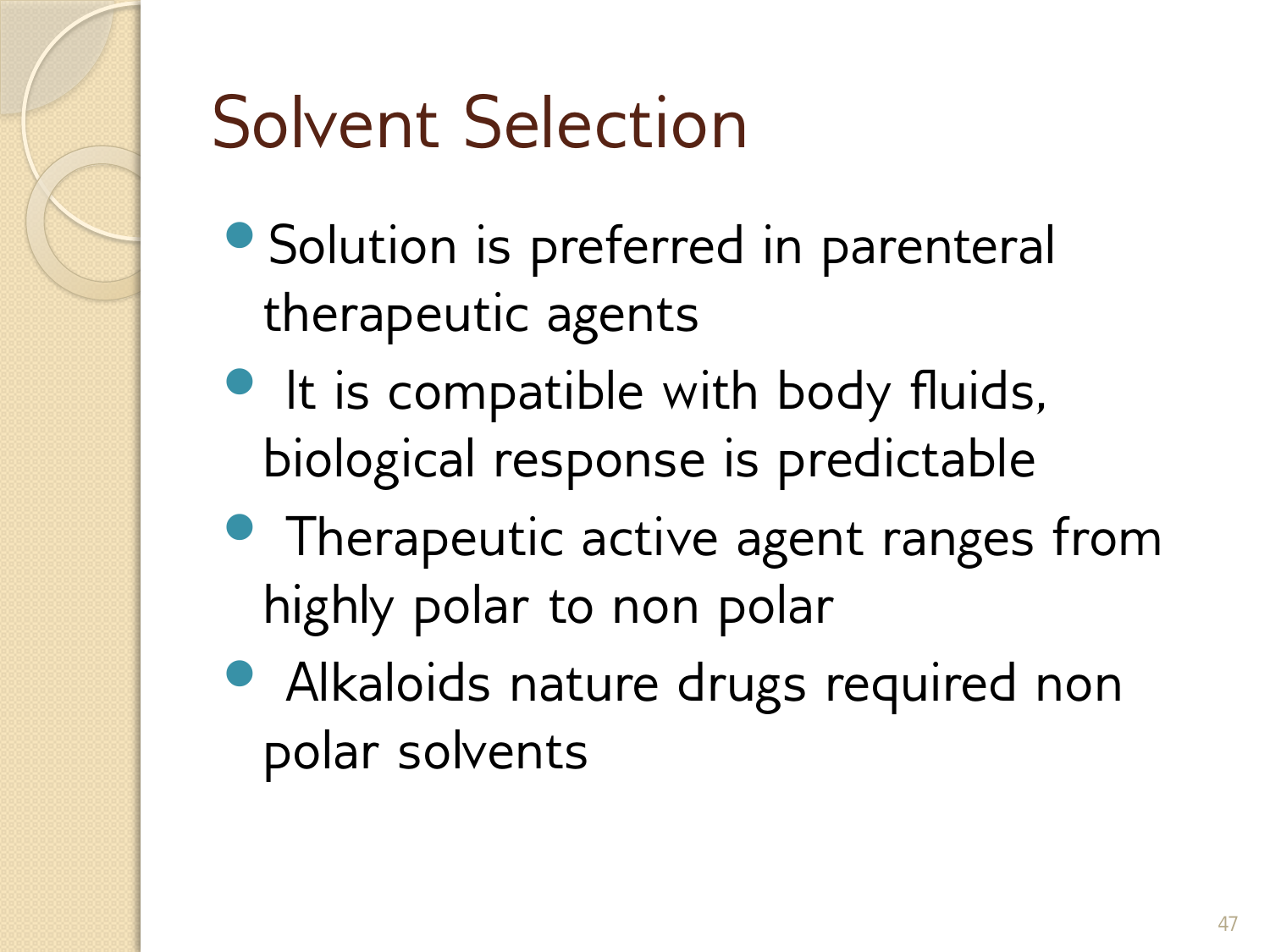

# Solvent Selection
Solution is preferred in parenteral therapeutic agents
 It is compatible with body fluids, biological response is predictable
 Therapeutic active agent ranges from highly polar to non polar
 Alkaloids nature drugs required non polar solvents
47